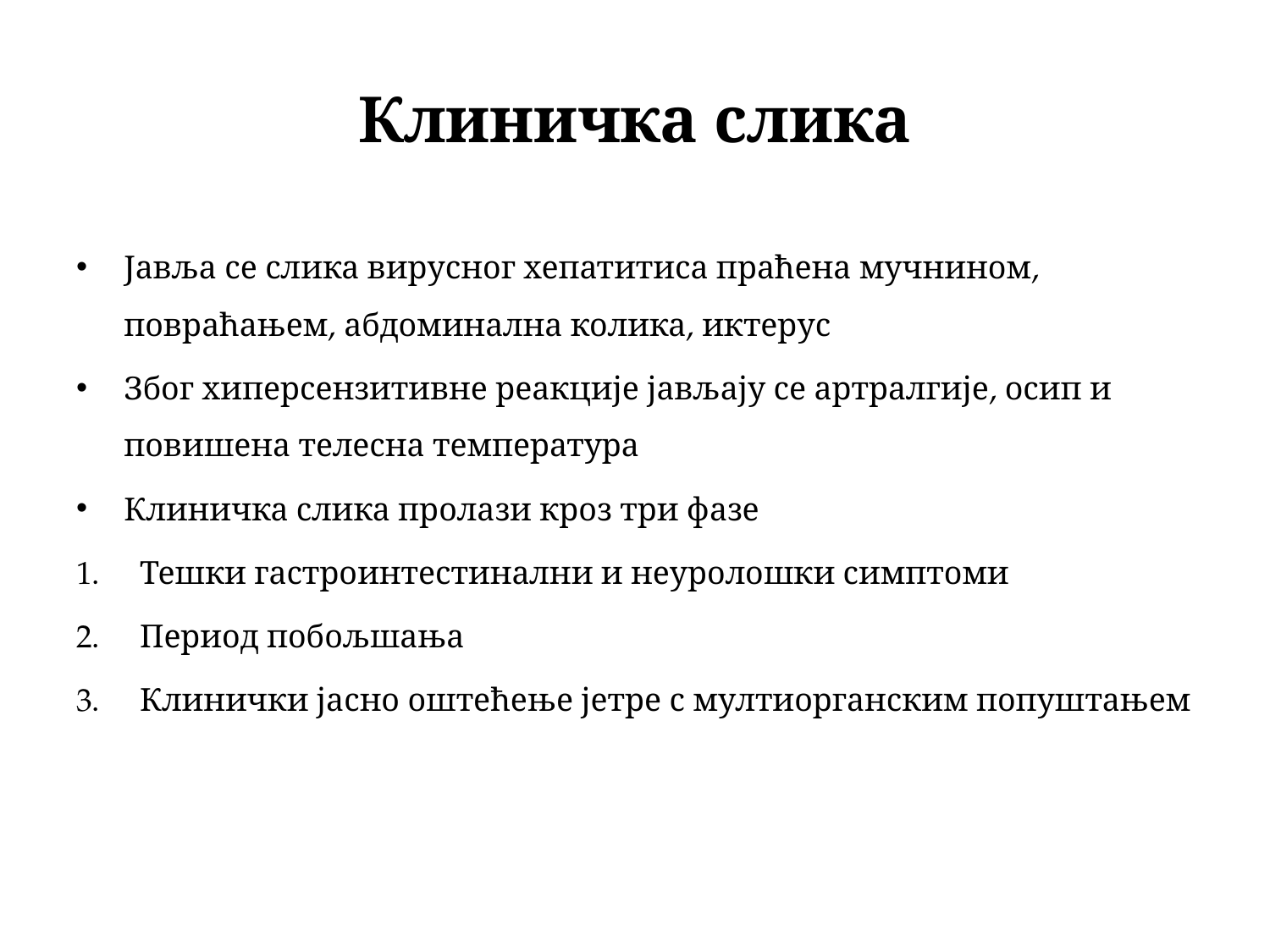

# Клиничка слика
Јавља се слика вирусног хепатитиса праћена мучнином, повраћањем, абдоминална колика, иктерус
Због хиперсензитивне реакције јављају се артралгије, осип и повишена телесна температура
Клиничка слика пролази кроз три фазе
Тешки гастроинтестинални и неуролошки симптоми
Период побољшања
Клинички јасно оштећење јетре с мултиорганским попуштањем